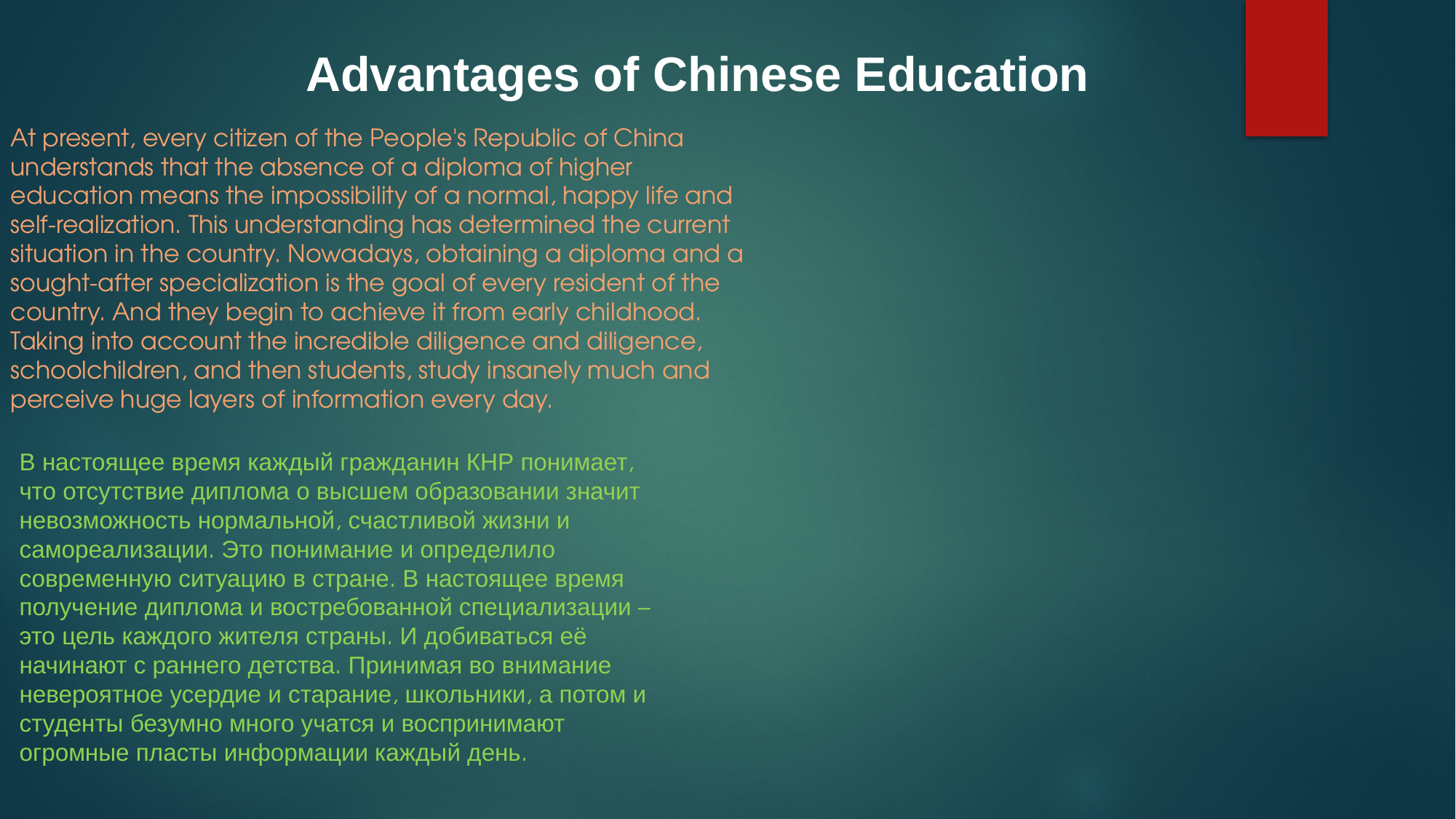

Advantages of Chinese Education
At present, every citizen of the People's Republic of China understands that the absence of a diploma of higher education means the impossibility of a normal, happy life and self-realization. This understanding has determined the current situation in the country. Nowadays, obtaining a diploma and a sought-after specialization is the goal of every resident of the country. And they begin to achieve it from early childhood. Taking into account the incredible diligence and diligence, schoolchildren, and then students, study insanely much and perceive huge layers of information every day.
В настоящее время каждый гражданин КНР понимает, что отсутствие диплома о высшем образовании значит невозможность нормальной, счастливой жизни и самореализации. Это понимание и определило современную ситуацию в стране. В настоящее время получение диплома и востребованной специализации – это цель каждого жителя страны. И добиваться её начинают с раннего детства. Принимая во внимание невероятное усердие и старание, школьники, а потом и студенты безумно много учатся и воспринимают огромные пласты информации каждый день.